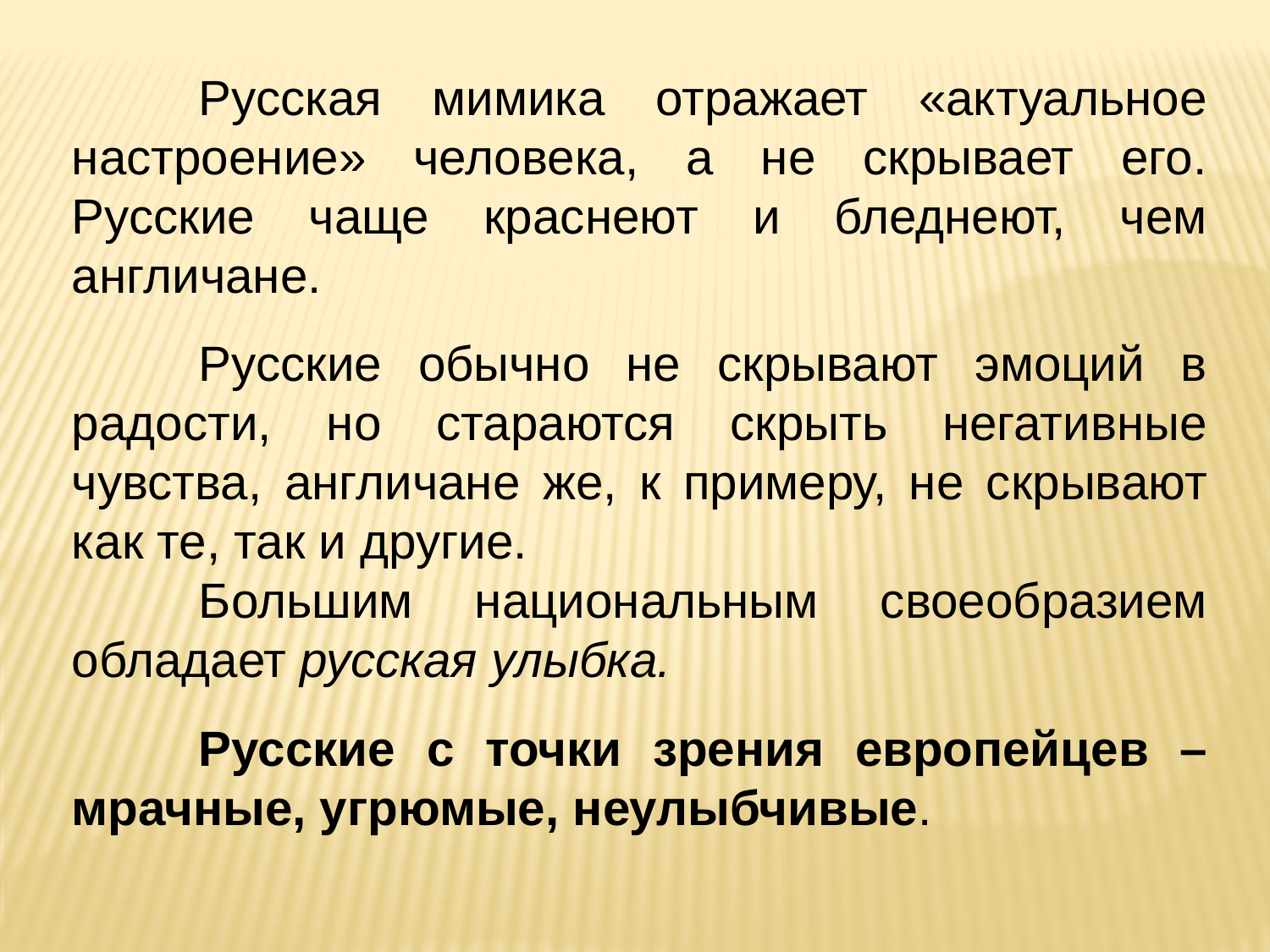

Русская мимика отражает «актуальное настроение» человека, а не скрывает его. Русские чаще краснеют и бледнеют, чем англичане.

	Русские обычно не скрывают эмоций в радости, но стараются скрыть негативные чувства, англичане же, к примеру, не скрывают как те, так и другие.
	Большим национальным своеобразием обладает русская улыбка.

	Русские с точки зрения европейцев – мрачные, угрюмые, неулыбчивые.